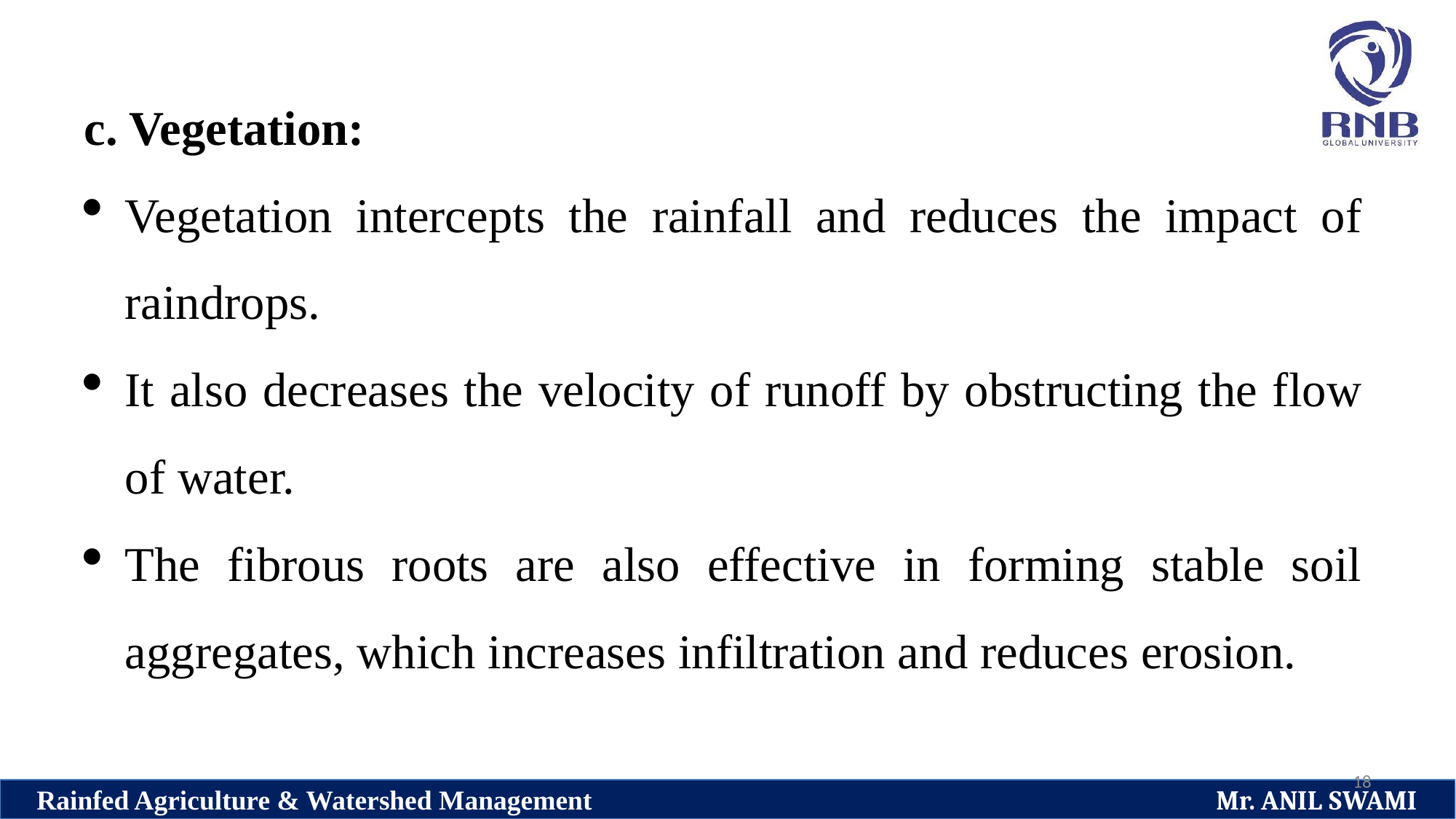

c. Vegetation:
Vegetation intercepts the rainfall and reduces the impact of raindrops.
It also decreases the velocity of runoff by obstructing the flow of water.
The fibrous roots are also effective in forming stable soil aggregates, which increases infiltration and reduces erosion.
18